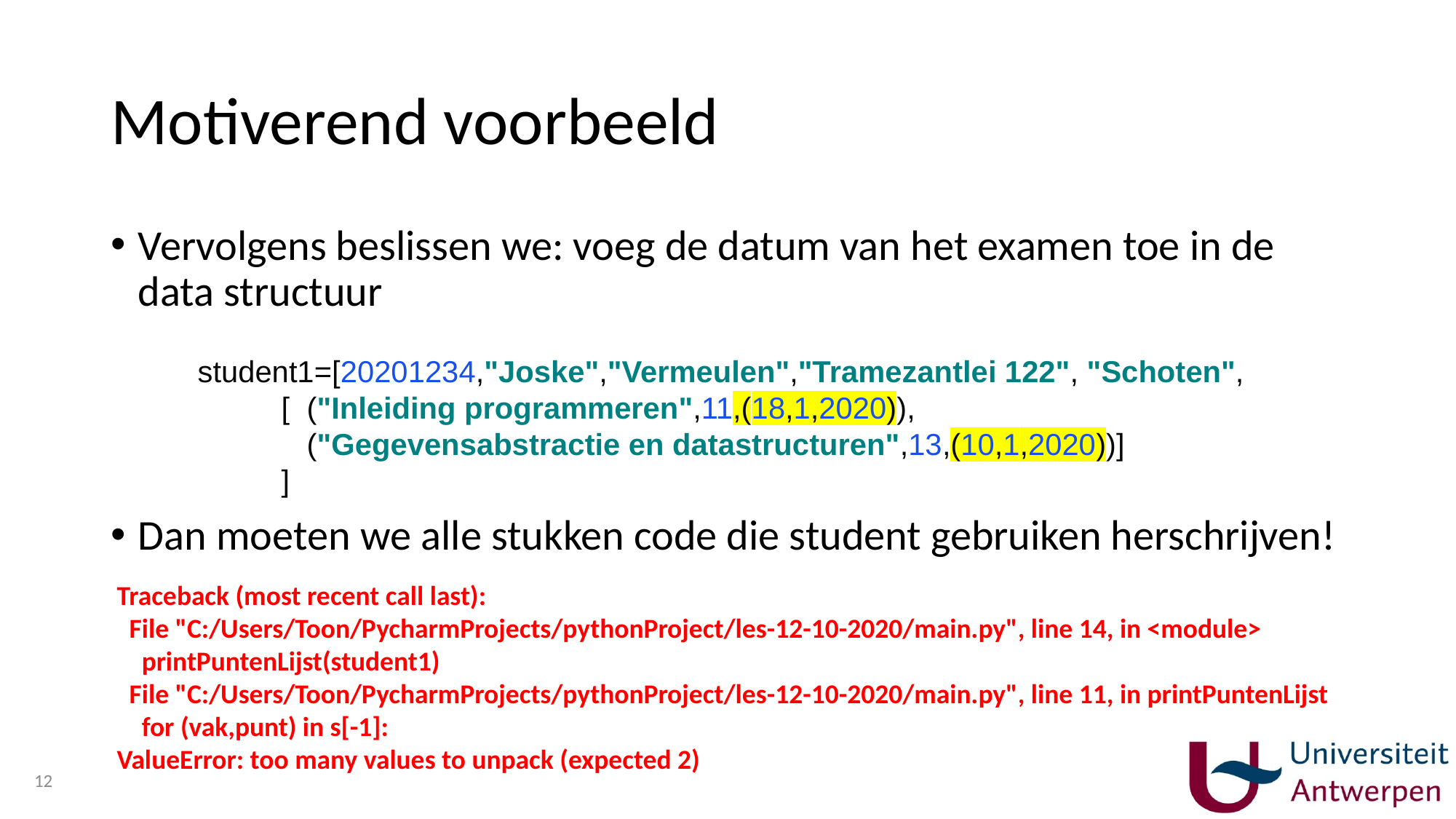

# Motiverend voorbeeld
Vervolgens beslissen we: voeg de datum van het examen toe in de data structuur

Dan moeten we alle stukken code die student gebruiken herschrijven!
student1=[20201234,"Joske","Vermeulen","Tramezantlei 122", "Schoten",
          [	("Inleiding programmeren",11,(18,1,2020)),
	("Gegevensabstractie en datastructuren",13,(10,1,2020))]
          ]
Traceback (most recent call last):
  File "C:/Users/Toon/PycharmProjects/pythonProject/les-12-10-2020/main.py", line 14, in <module>
    printPuntenLijst(student1)
  File "C:/Users/Toon/PycharmProjects/pythonProject/les-12-10-2020/main.py", line 11, in printPuntenLijst
    for (vak,punt) in s[-1]:
ValueError: too many values to unpack (expected 2)
12